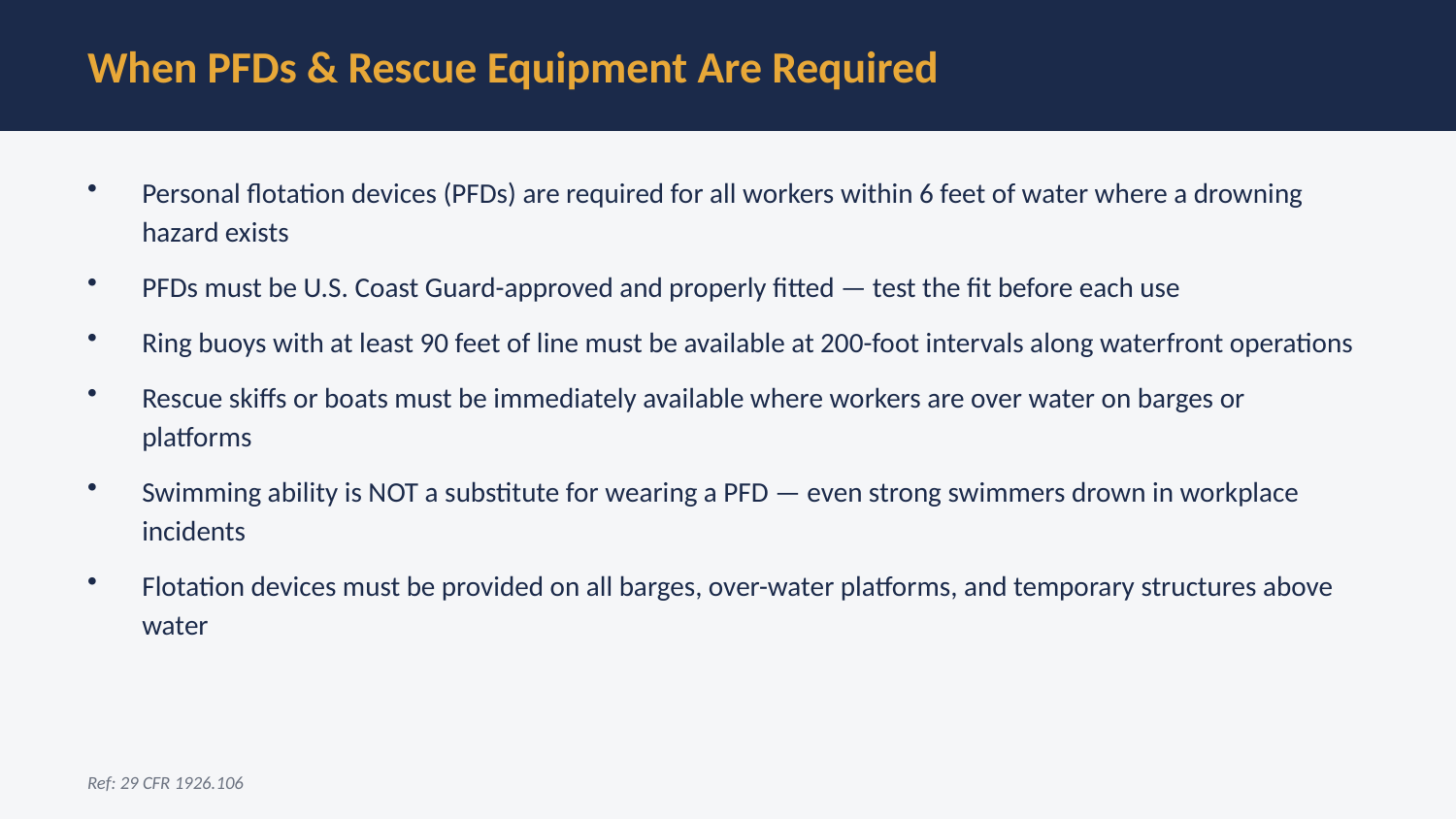

When PFDs & Rescue Equipment Are Required
Personal flotation devices (PFDs) are required for all workers within 6 feet of water where a drowning hazard exists
PFDs must be U.S. Coast Guard-approved and properly fitted — test the fit before each use
Ring buoys with at least 90 feet of line must be available at 200-foot intervals along waterfront operations
Rescue skiffs or boats must be immediately available where workers are over water on barges or platforms
Swimming ability is NOT a substitute for wearing a PFD — even strong swimmers drown in workplace incidents
Flotation devices must be provided on all barges, over-water platforms, and temporary structures above water
Ref: 29 CFR 1926.106